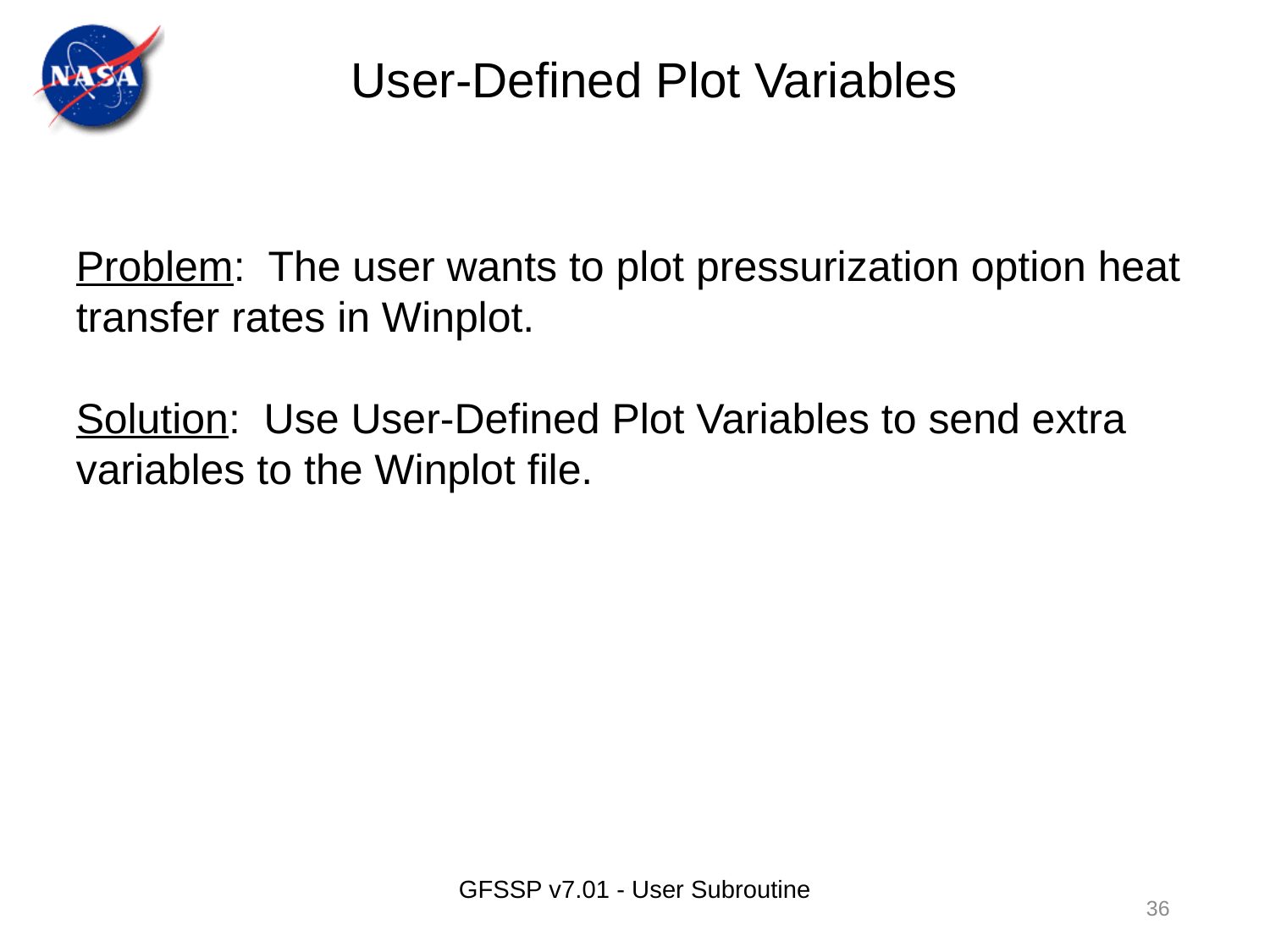

User-Defined Plot Variables
Problem:  The user wants to plot pressurization option heat transfer rates in Winplot.

Solution:  Use User-Defined Plot Variables to send extra variables to the Winplot file.
GFSSP v7.01 - User Subroutine
36